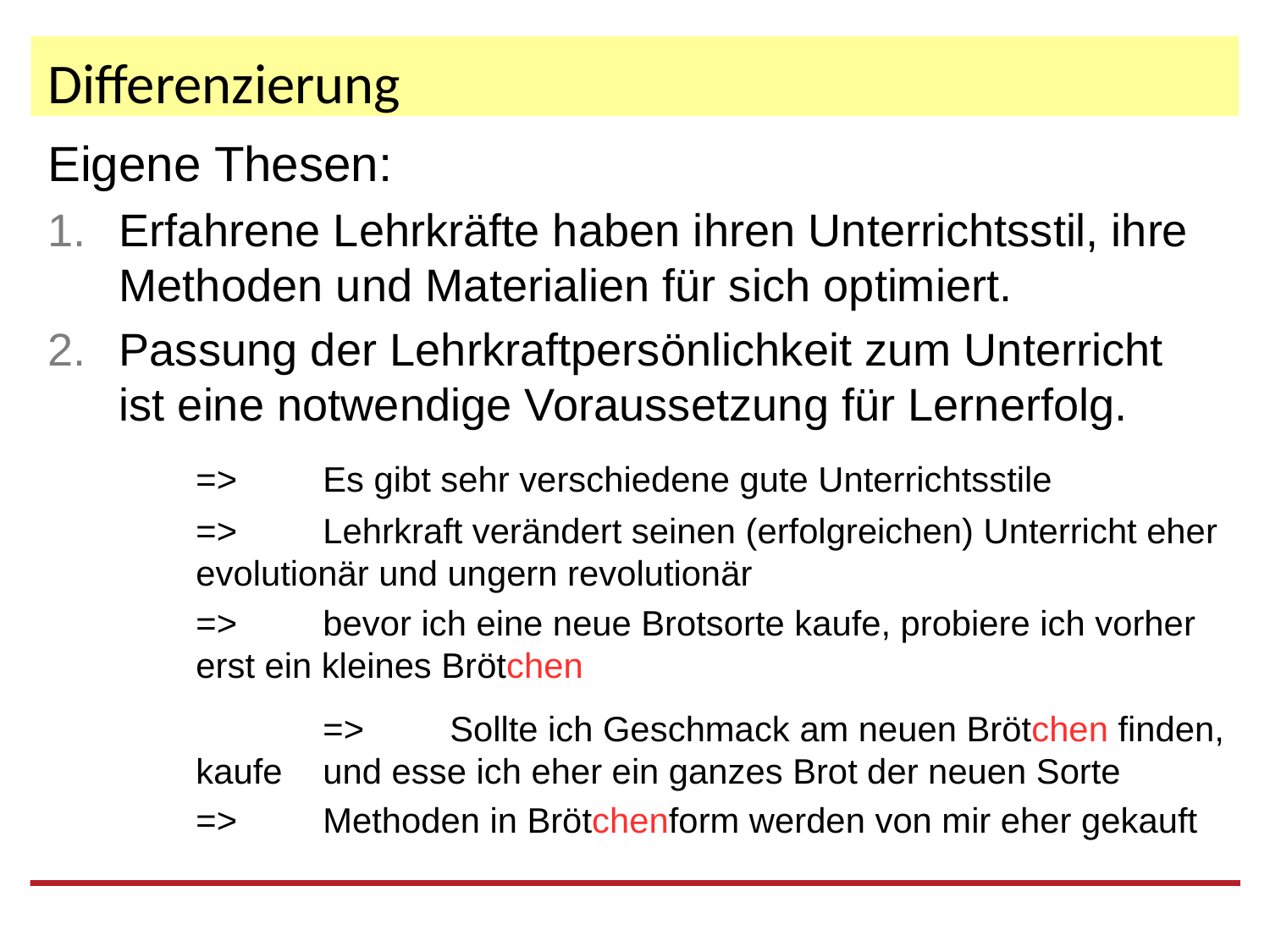

# Differenzierung
Eigene Thesen:
Erfahrene Lehrkräfte haben ihren Unterrichtsstil, ihre Methoden und Materialien für sich optimiert.
Passung der Lehrkraftpersönlichkeit zum Unterricht ist eine notwendige Voraussetzung für Lernerfolg.
	=> 	Es gibt sehr verschiedene gute Unterrichtsstile
	=>	Lehrkraft verändert seinen (erfolgreichen) Unterricht eher evolutionär und ungern revolutionär
	=>	bevor ich eine neue Brotsorte kaufe, probiere ich vorher erst ein kleines Brötchen
		=>	Sollte ich Geschmack am neuen Brötchen finden, kaufe 	und esse ich eher ein ganzes Brot der neuen Sorte
	=>	Methoden in Brötchenform werden von mir eher gekauft